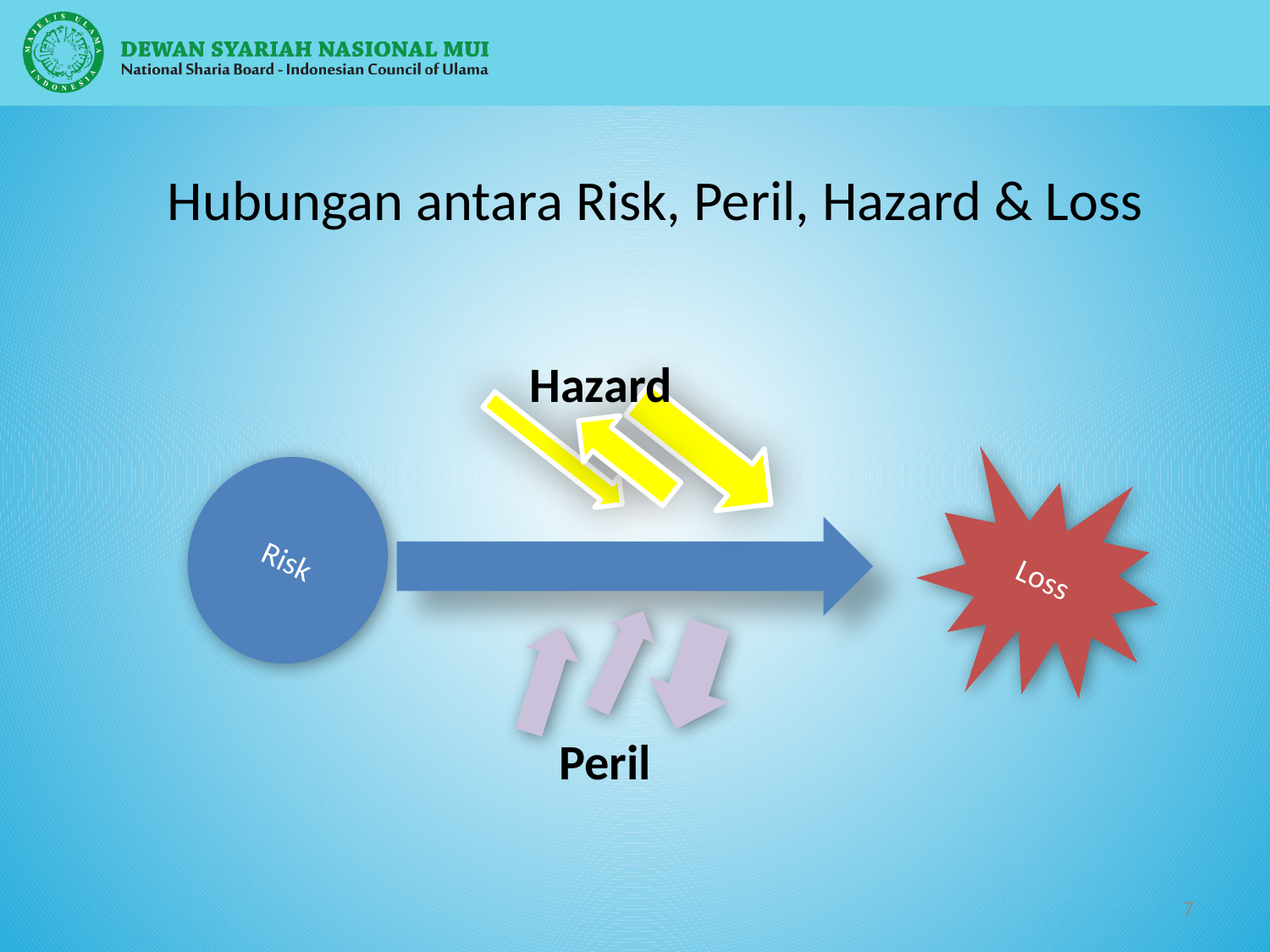

# Hubungan antara Risk, Peril, Hazard & Loss
Hazard

Risk
Loss

Peril
7